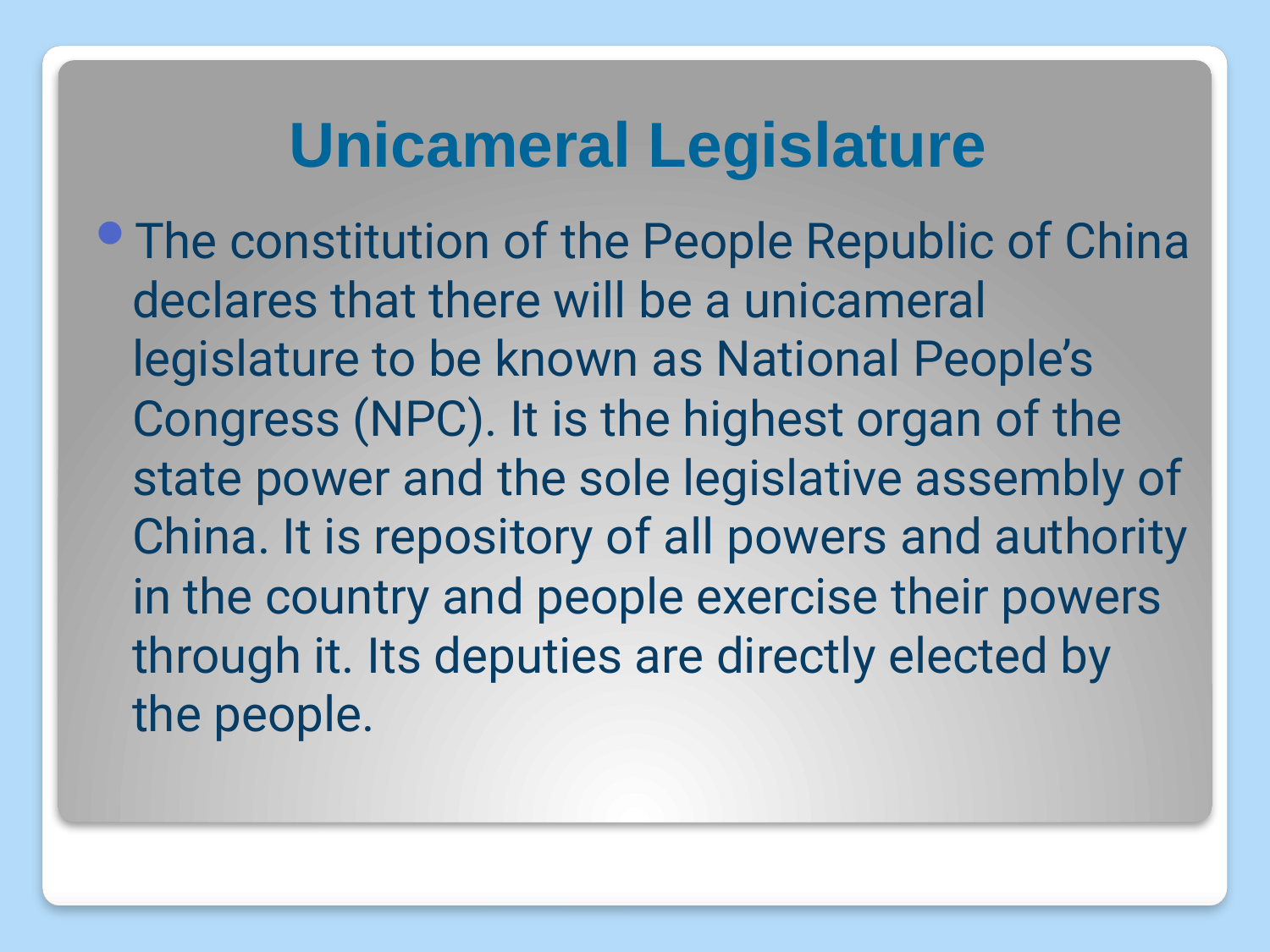

# Unicameral Legislature
The constitution of the People Republic of China declares that there will be a unicameral legislature to be known as National People’s Congress (NPC). It is the highest organ of the state power and the sole legislative assembly of China. It is repository of all powers and authority in the country and people exercise their powers through it. Its deputies are directly elected by the people.